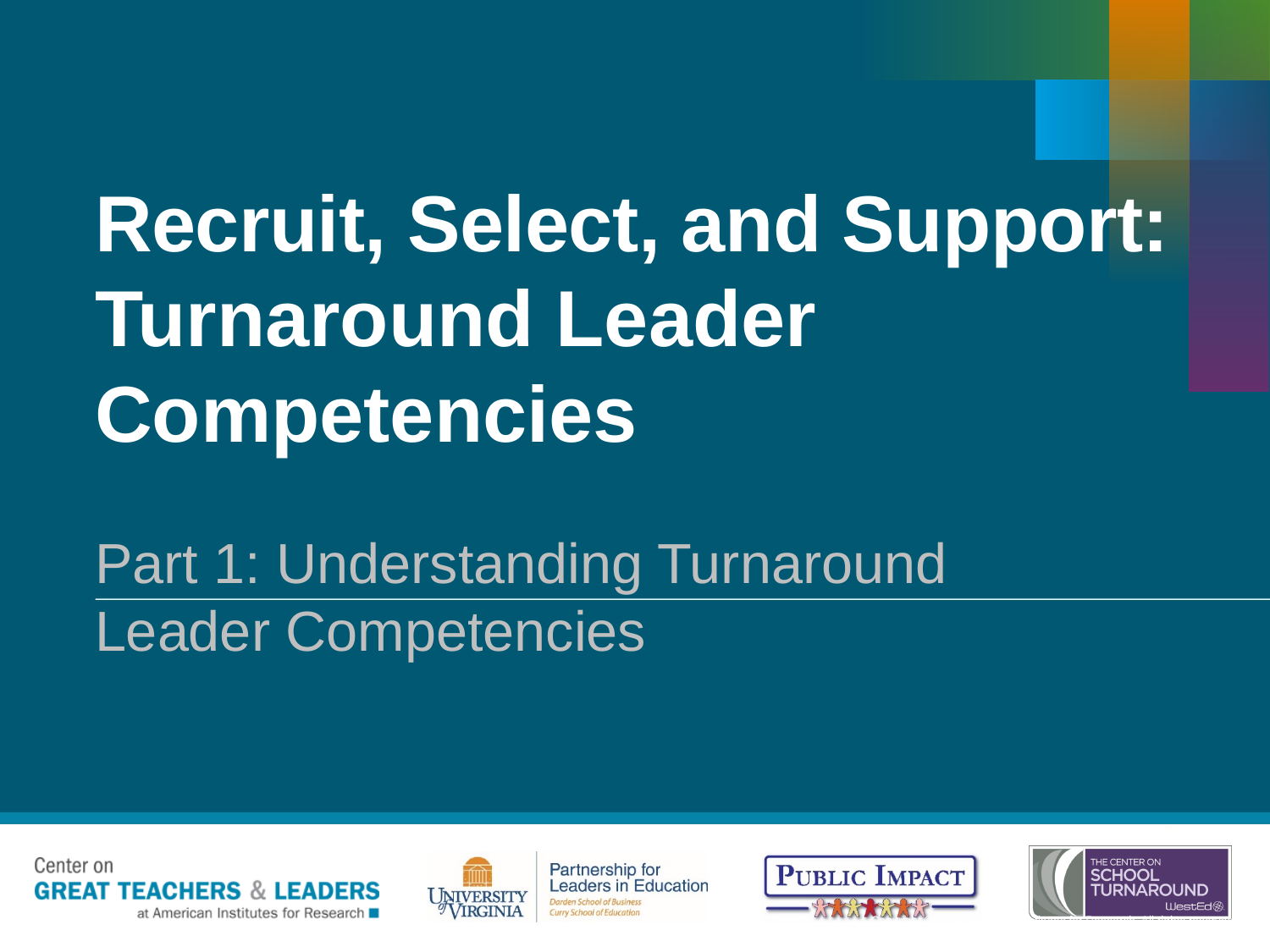

# Recruit, Select, and Support: Turnaround Leader Competencies
Part 1: Understanding Turnaround
Leader Competencies
Copyright © 20XX American Institutes for Research. All rights reserved.